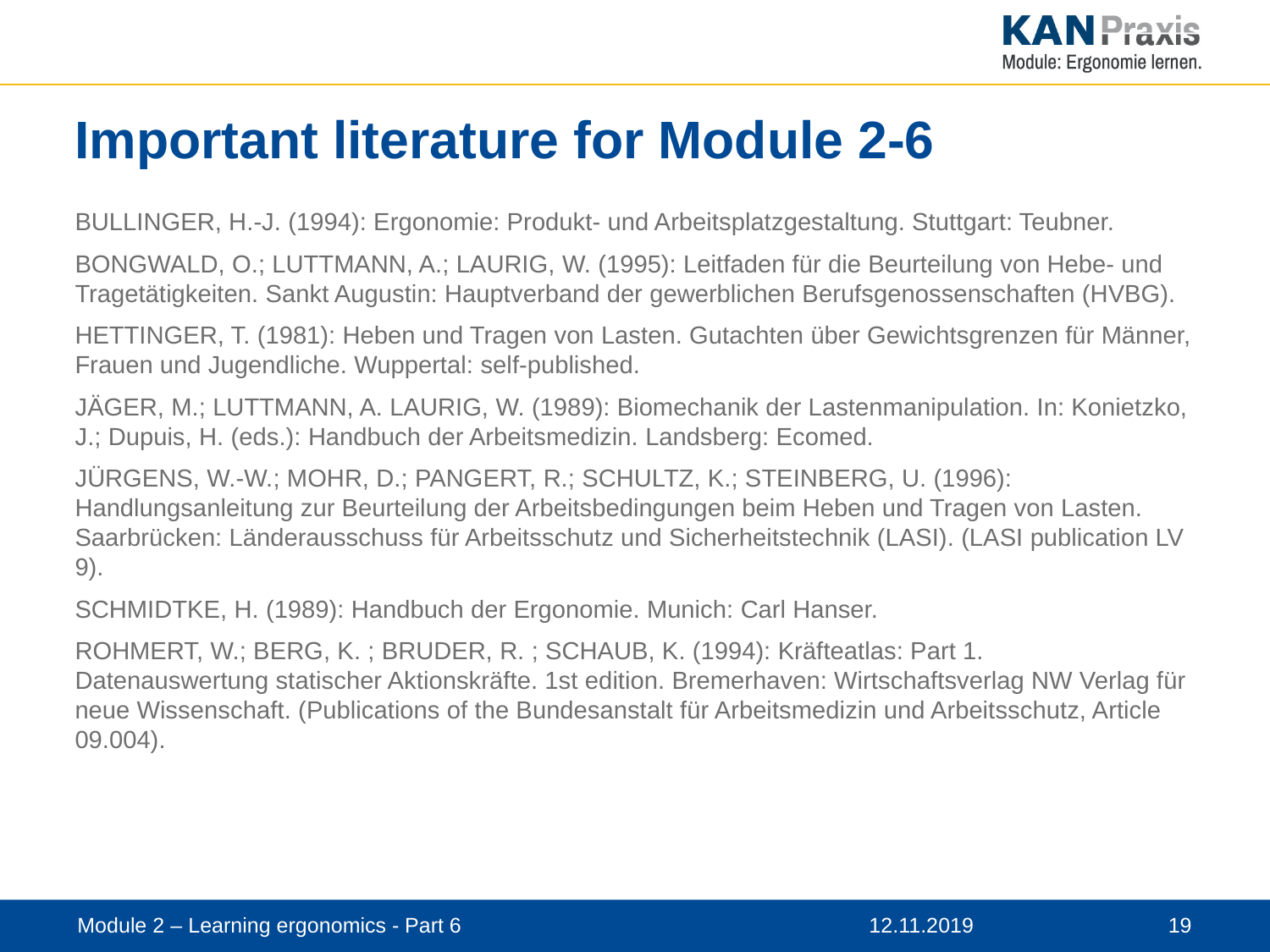

# Important literature for Module 2-6
BULLINGER, H.-J. (1994): Ergonomie: Produkt- und Arbeitsplatzgestaltung. Stuttgart: Teubner.
BONGWALD, O.; LUTTMANN, A.; LAURIG, W. (1995): Leitfaden für die Beurteilung von Hebe- und Tragetätigkeiten. Sankt Augustin: Hauptverband der gewerblichen Berufsgenossenschaften (HVBG).
HETTINGER, T. (1981): Heben und Tragen von Lasten. Gutachten über Gewichtsgrenzen für Männer, Frauen und Jugendliche. Wuppertal: self-published.
JÄGER, M.; LUTTMANN, A. LAURIG, W. (1989): Biomechanik der Lastenmanipulation. In: Konietzko, J.; Dupuis, H. (eds.): Handbuch der Arbeitsmedizin. Landsberg: Ecomed.
JÜRGENS, W.-W.; MOHR, D.; PANGERT, R.; SCHULTZ, K.; STEINBERG, U. (1996): Handlungsanleitung zur Beurteilung der Arbeitsbedingungen beim Heben und Tragen von Lasten. Saarbrücken: Länderausschuss für Arbeitsschutz und Sicherheitstechnik (LASI). (LASI publication LV 9).
SCHMIDTKE, H. (1989): Handbuch der Ergonomie. Munich: Carl Hanser.
ROHMERT, W.; BERG, K. ; BRUDER, R. ; SCHAUB, K. (1994): Kräfteatlas: Part 1.      Datenauswertung statischer Aktionskräfte. 1st edition. Bremerhaven: Wirtschaftsverlag NW Verlag für neue Wissenschaft. (Publications of the Bundesanstalt für Arbeitsmedizin und Arbeitsschutz, Article 09.004).

Module 2 – Learning ergonomics - Part 6
12.11.2019
 19